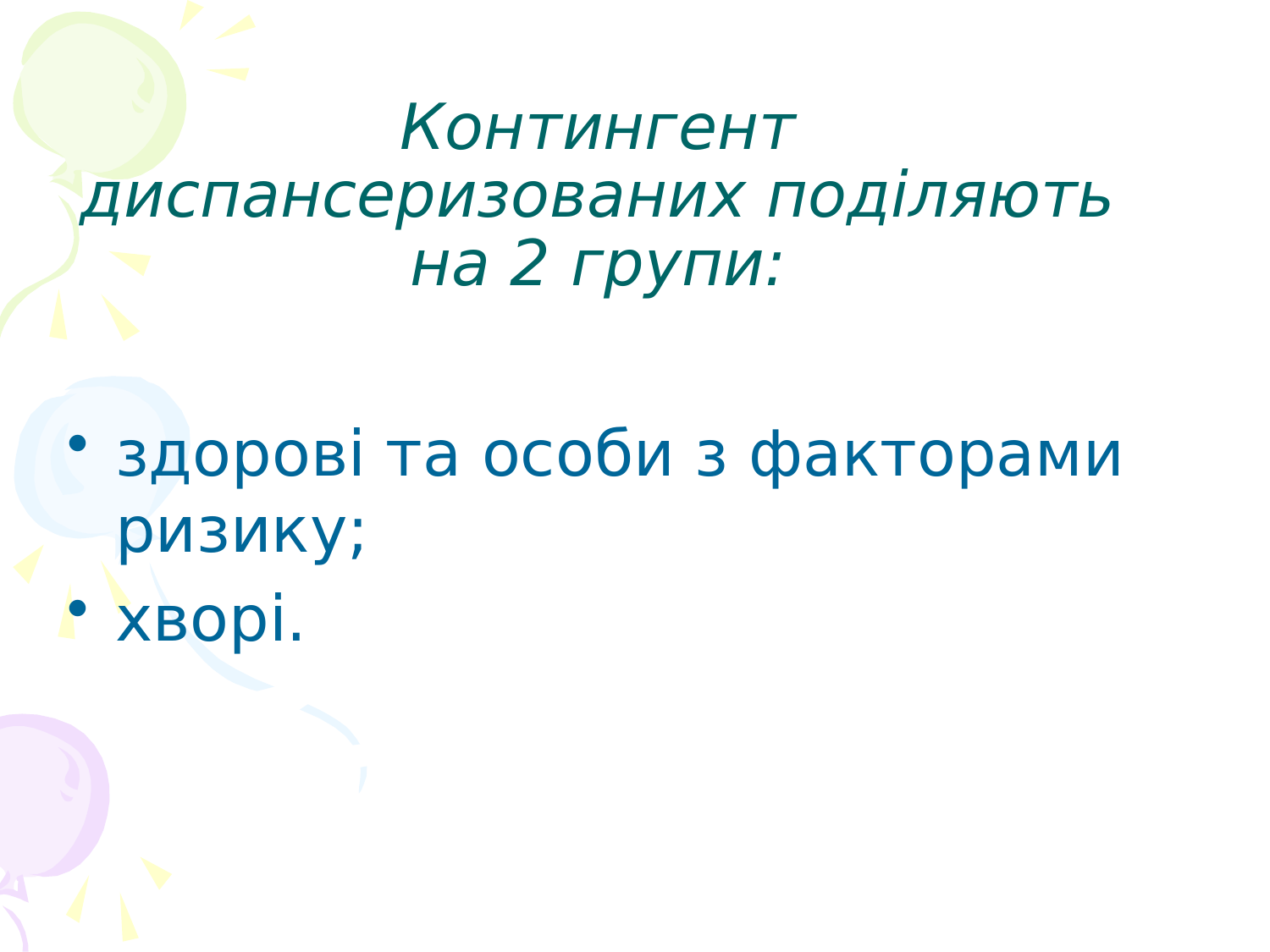

# Контингент диспансеризованих поділяють на 2 групи:
здорові та особи з факторами ризику;
хворі.